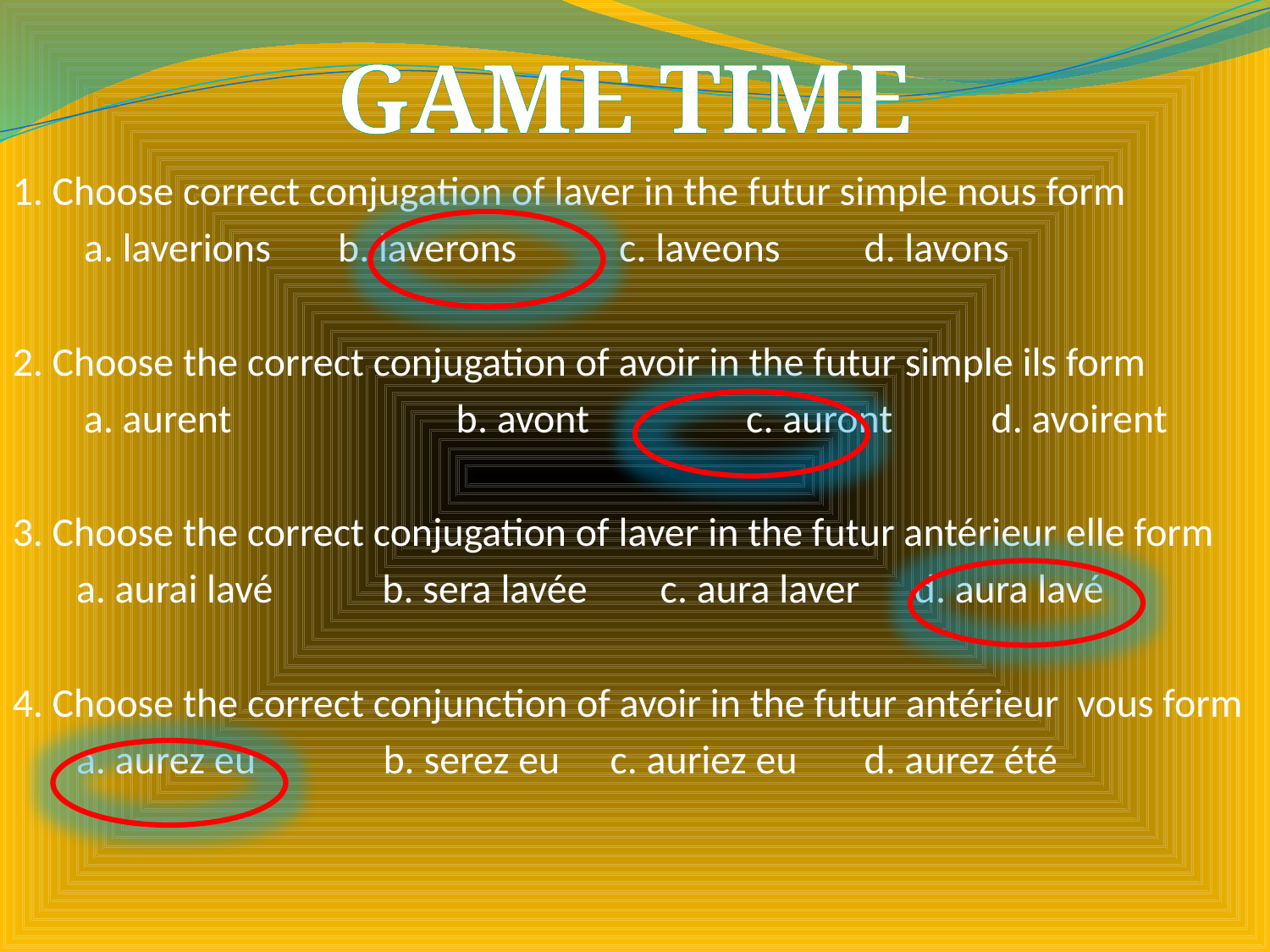

Game TIME
1. Choose correct conjugation of laver in the futur simple nous form
 	a. laverions	b. laverons 	   c. laveons 	  d. lavons

2. Choose the correct conjugation of avoir in the futur simple ils form
	a. aurent 	             b. avont 	   c. auront 	  d. avoirent

3. Choose the correct conjugation of laver in the futur antérieur elle form
       a. aurai lavé            b. sera lavée        c. aura laver      d. aura lavé

4. Choose the correct conjunction of avoir in the futur antérieur  vous form
       a. aurez eu              b. serez eu 	  c. auriez eu 	  d. aurez été